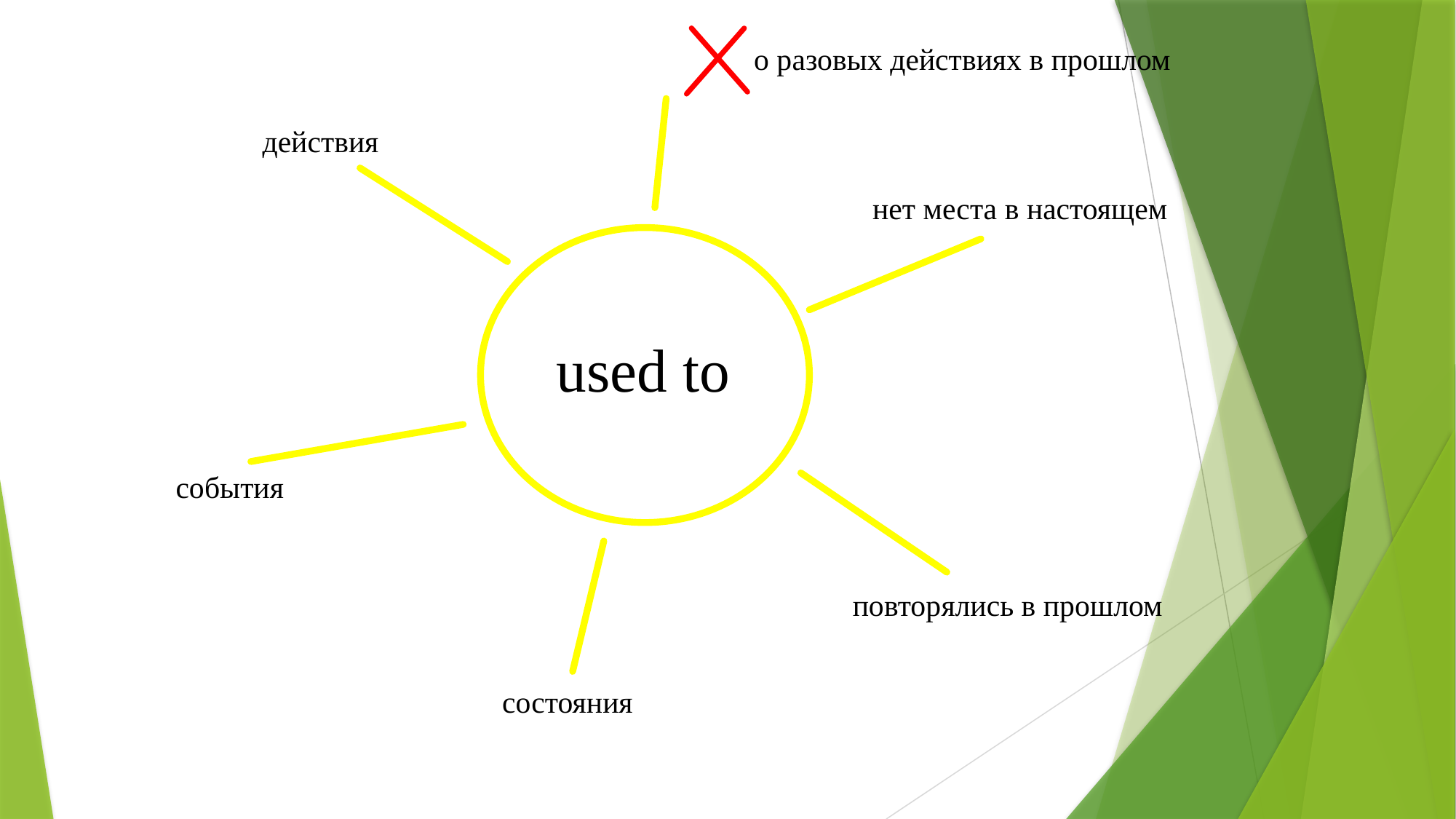

о разовых действиях в прошлом
#
действия
нет места в настоящем

   used to
события
повторялись в прошлом
состояния